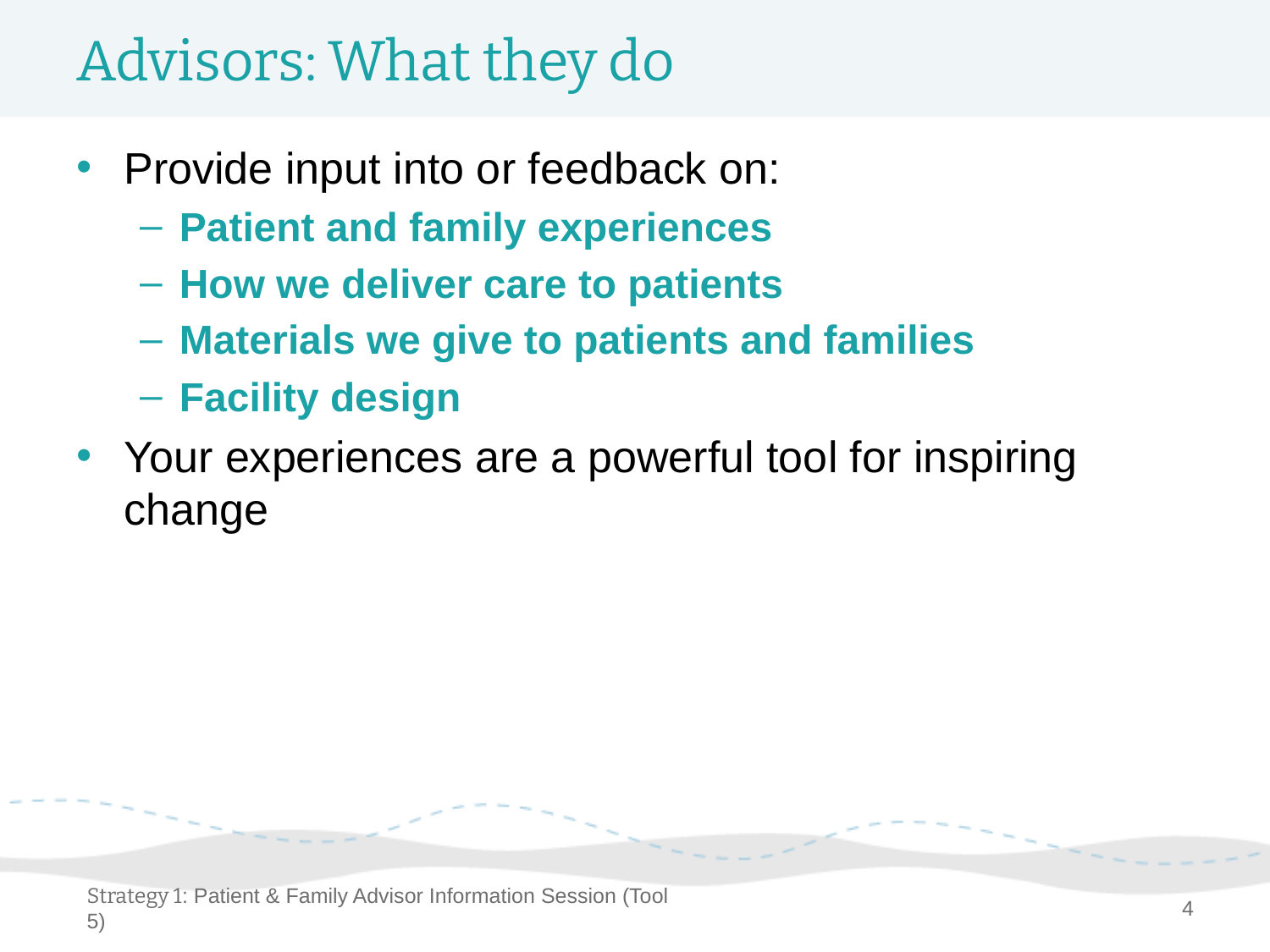

# Advisors: What they do
Provide input into or feedback on:
Patient and family experiences
How we deliver care to patients
Materials we give to patients and families
Facility design
Your experiences are a powerful tool for inspiring change
Strategy 1: Patient & Family Advisor Information Session (Tool 5)
4